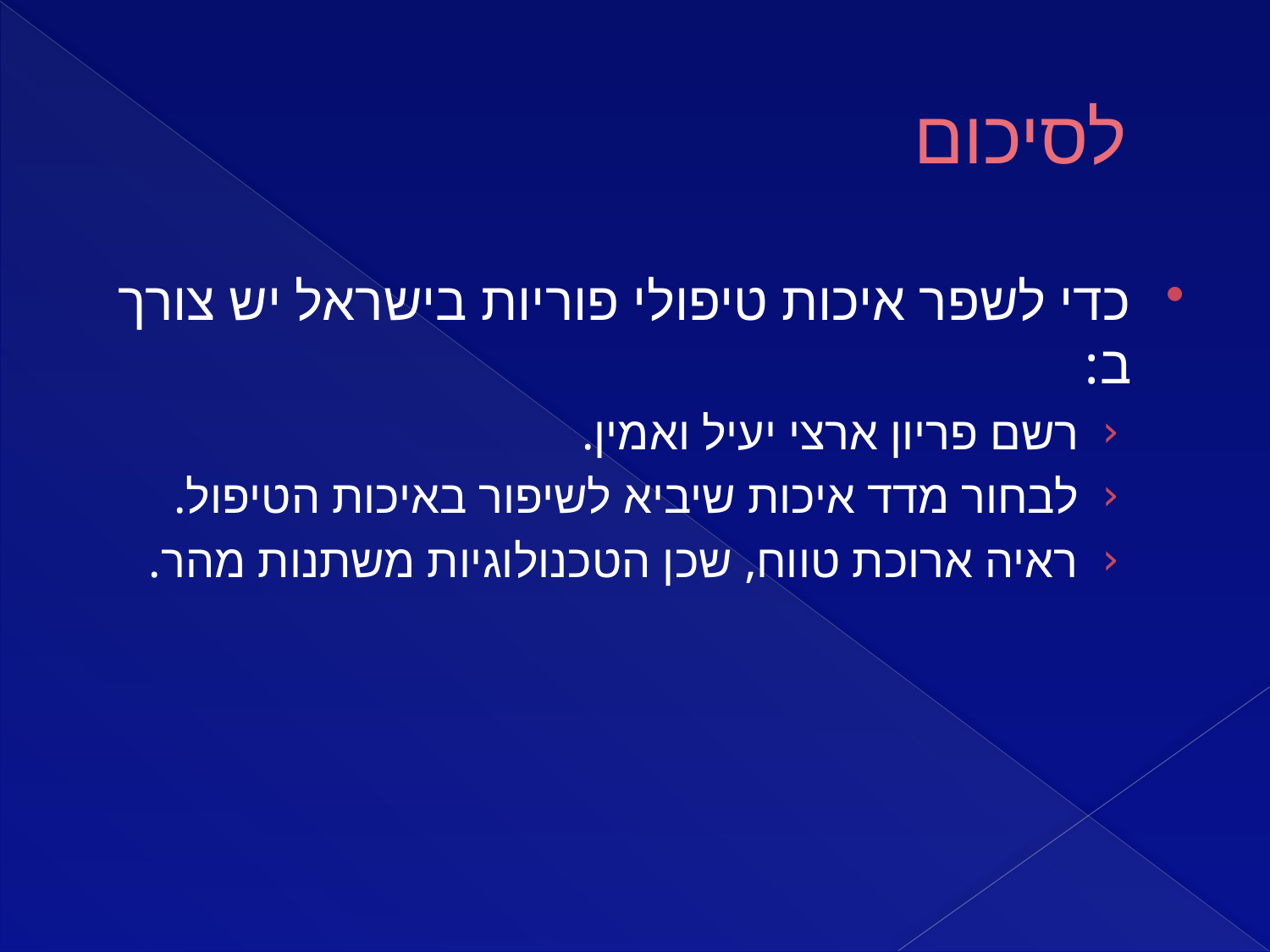

# לסיכום
כדי לשפר איכות טיפולי פוריות בישראל יש צורך ב:
רשם פריון ארצי יעיל ואמין.
לבחור מדד איכות שיביא לשיפור באיכות הטיפול.
ראיה ארוכת טווח, שכן הטכנולוגיות משתנות מהר.